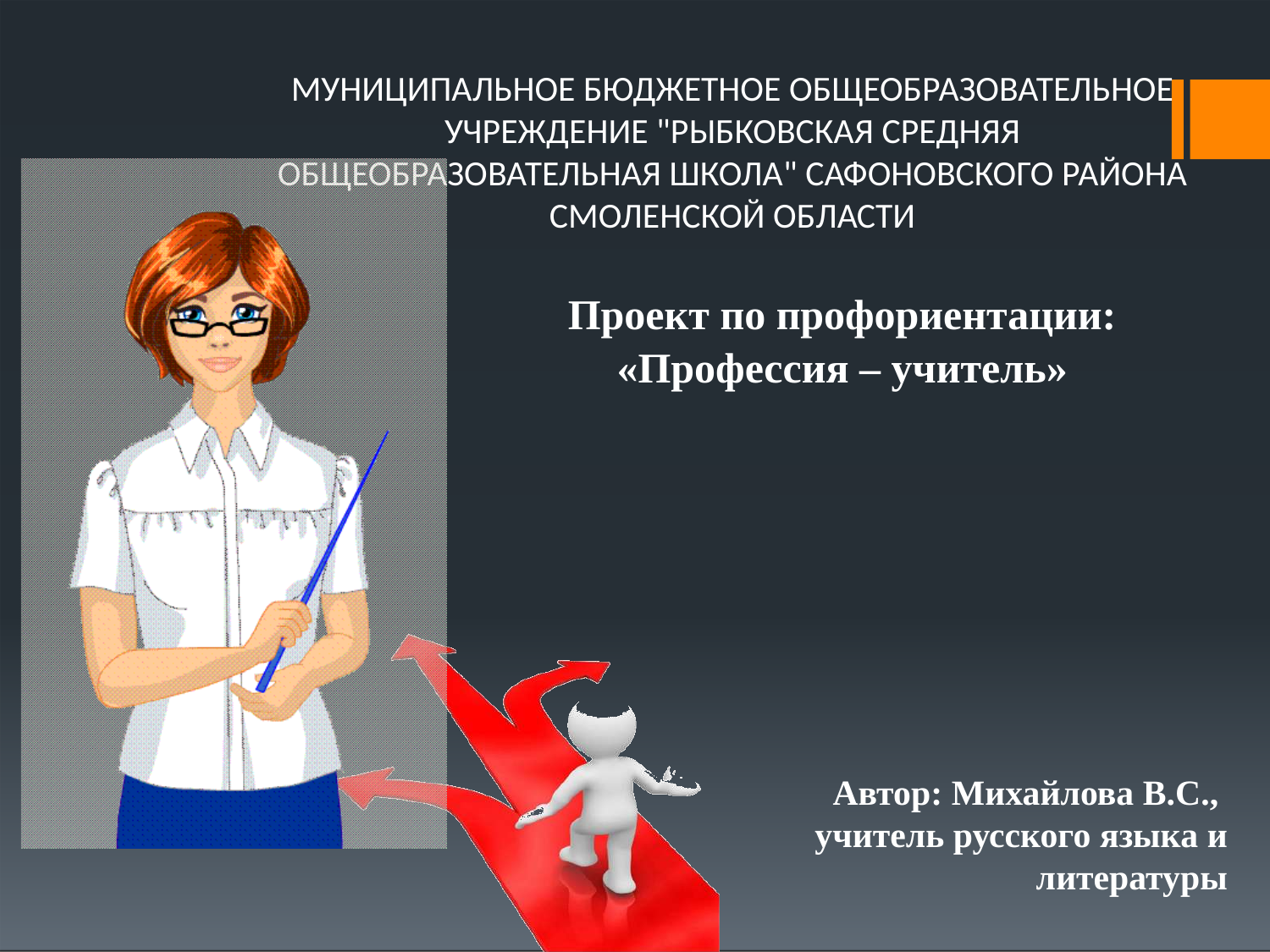

МУНИЦИПАЛЬНОЕ БЮДЖЕТНОЕ ОБЩЕОБРАЗОВАТЕЛЬНОЕ УЧРЕЖДЕНИЕ "РЫБКОВСКАЯ СРЕДНЯЯ ОБЩЕОБРАЗОВАТЕЛЬНАЯ ШКОЛА" САФОНОВСКОГО РАЙОНА СМОЛЕНСКОЙ ОБЛАСТИ

Проект по профориентации:
«Профессия – учитель»

# Автор: Михайлова В.С., учитель русского языка и литературы